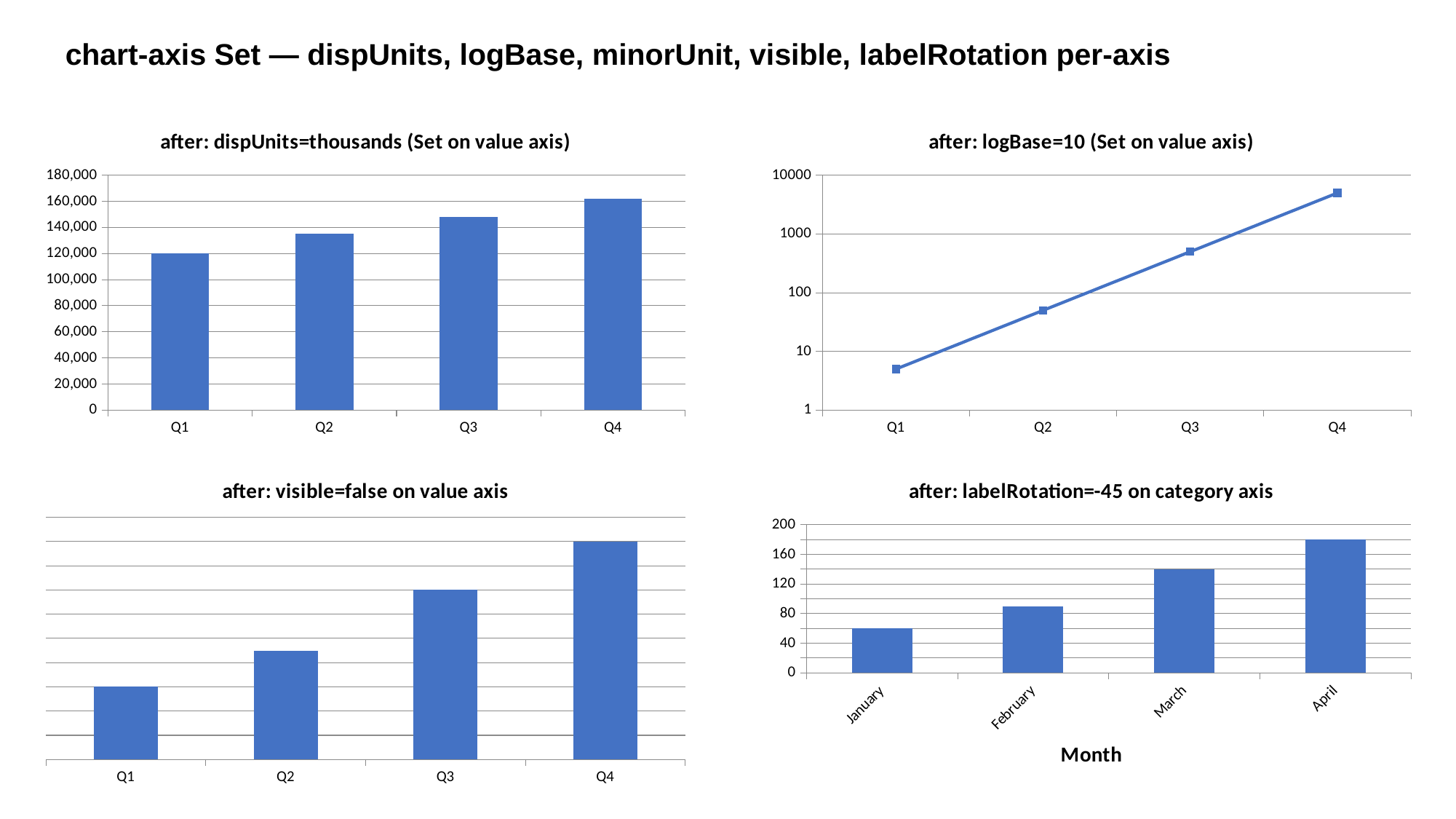

chart-axis Set — dispUnits, logBase, minorUnit, visible, labelRotation per-axis

### Chart: after: dispUnits=thousands (Set on value axis)

| Category |  |
|---|---|
| Q1 | 120000.0 |
| Q2 | 135000.0 |
| Q3 | 148000.0 |
| Q4 | 162000.0 |

### Chart: after: logBase=10 (Set on value axis)

| Category |  |
|---|---|
| Q1 | 5.0 |
| Q2 | 50.0 |
| Q3 | 500.0 |
| Q4 | 5000.0 |

### Chart: after: visible=false on value axis

| Category |  |
|---|---|
| Q1 | 60.0 |
| Q2 | 90.0 |
| Q3 | 140.0 |
| Q4 | 180.0 |

### Chart: after: labelRotation=-45 on category axis

| Category |  |
|---|---|
| January | 60.0 |
| February | 90.0 |
| March | 140.0 |
| April | 180.0 |